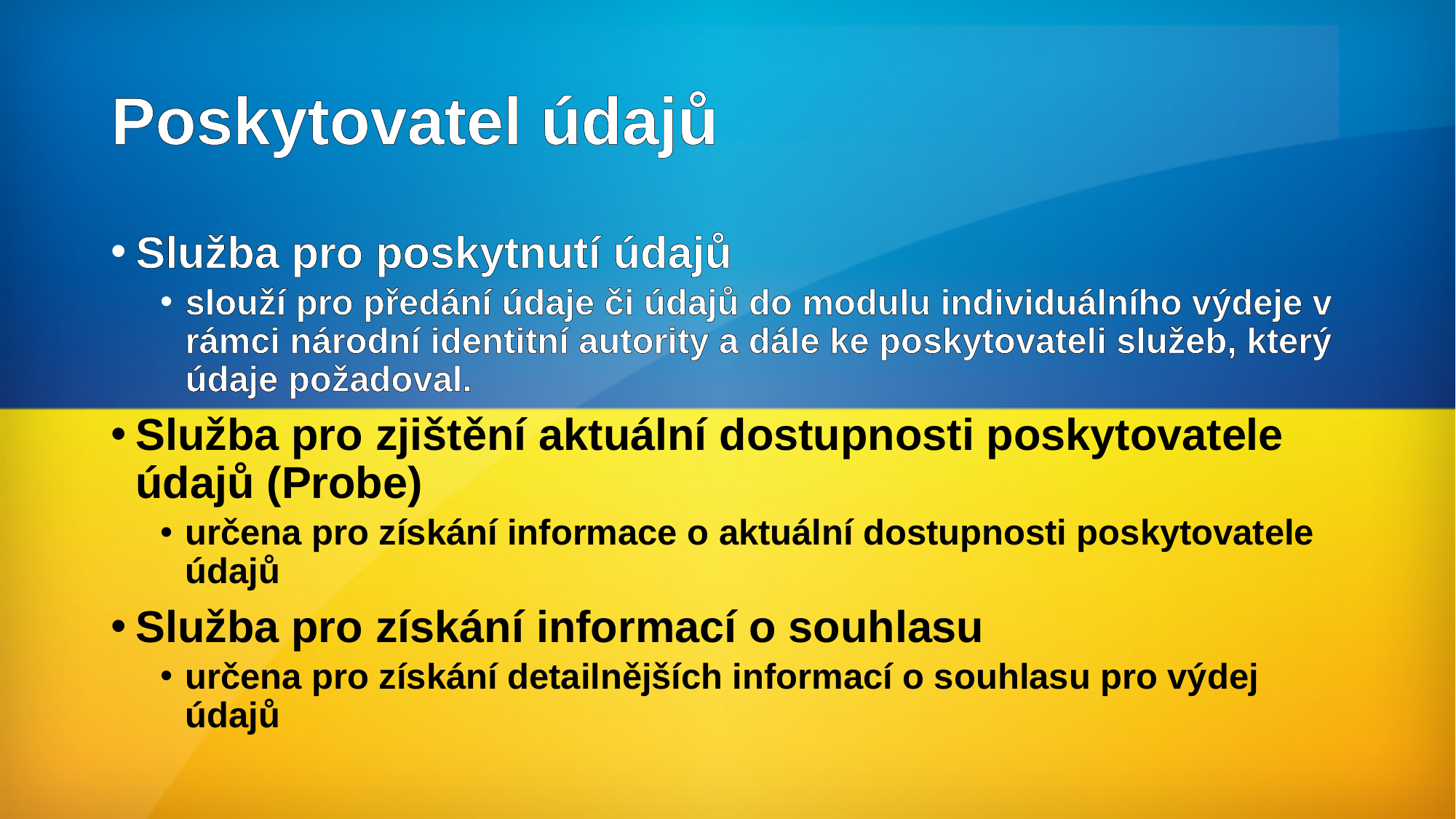

# Poskytovatel údajů
Služba pro poskytnutí údajů
slouží pro předání údaje či údajů do modulu individuálního výdeje v rámci národní identitní autority a dále ke poskytovateli služeb, který údaje požadoval.
Služba pro zjištění aktuální dostupnosti poskytovatele údajů (Probe)
určena pro získání informace o aktuální dostupnosti poskytovatele údajů
Služba pro získání informací o souhlasu
určena pro získání detailnějších informací o souhlasu pro výdej údajů